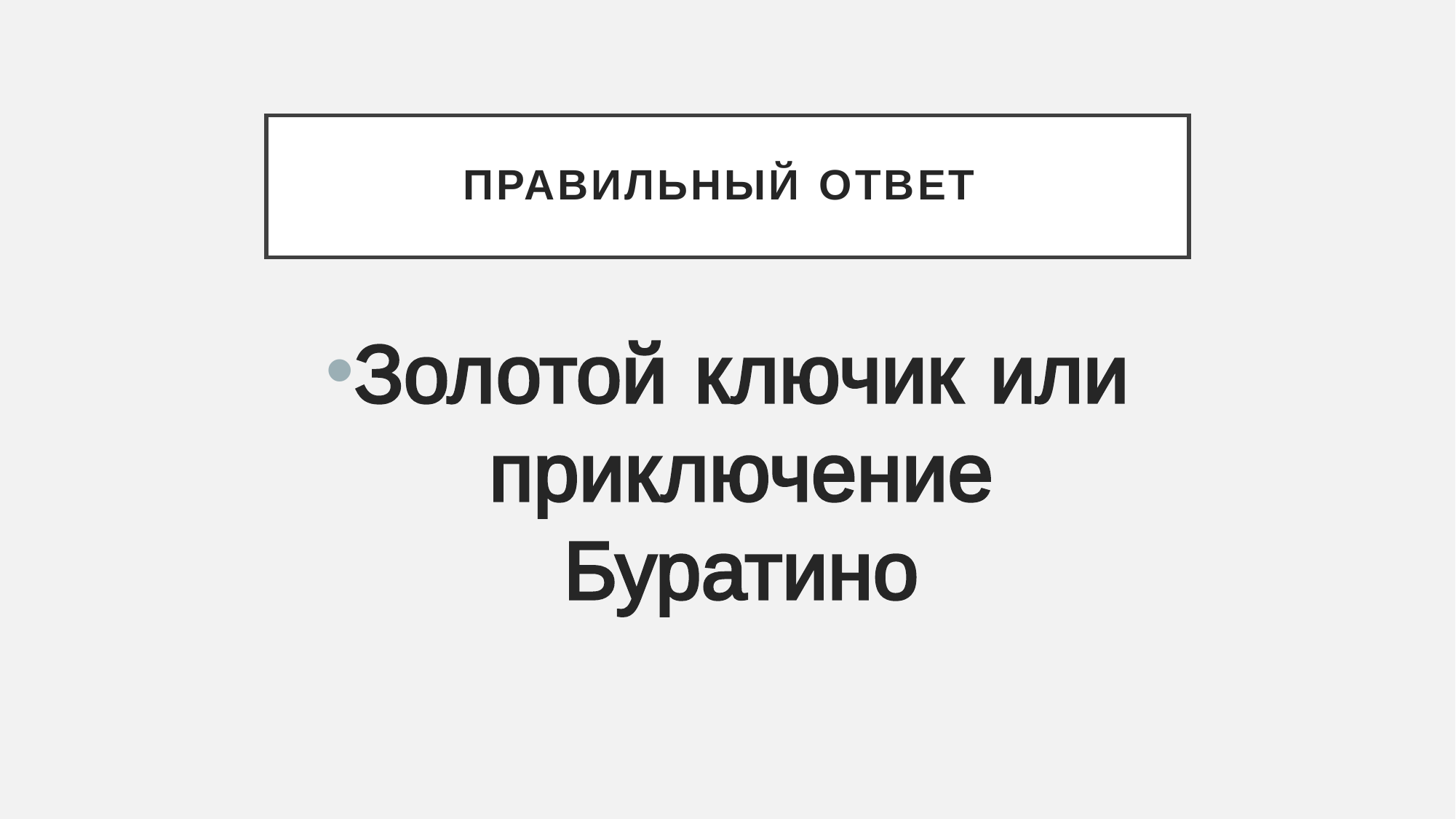

# Правильный ответ
Золотой ключик или приключение Буратино